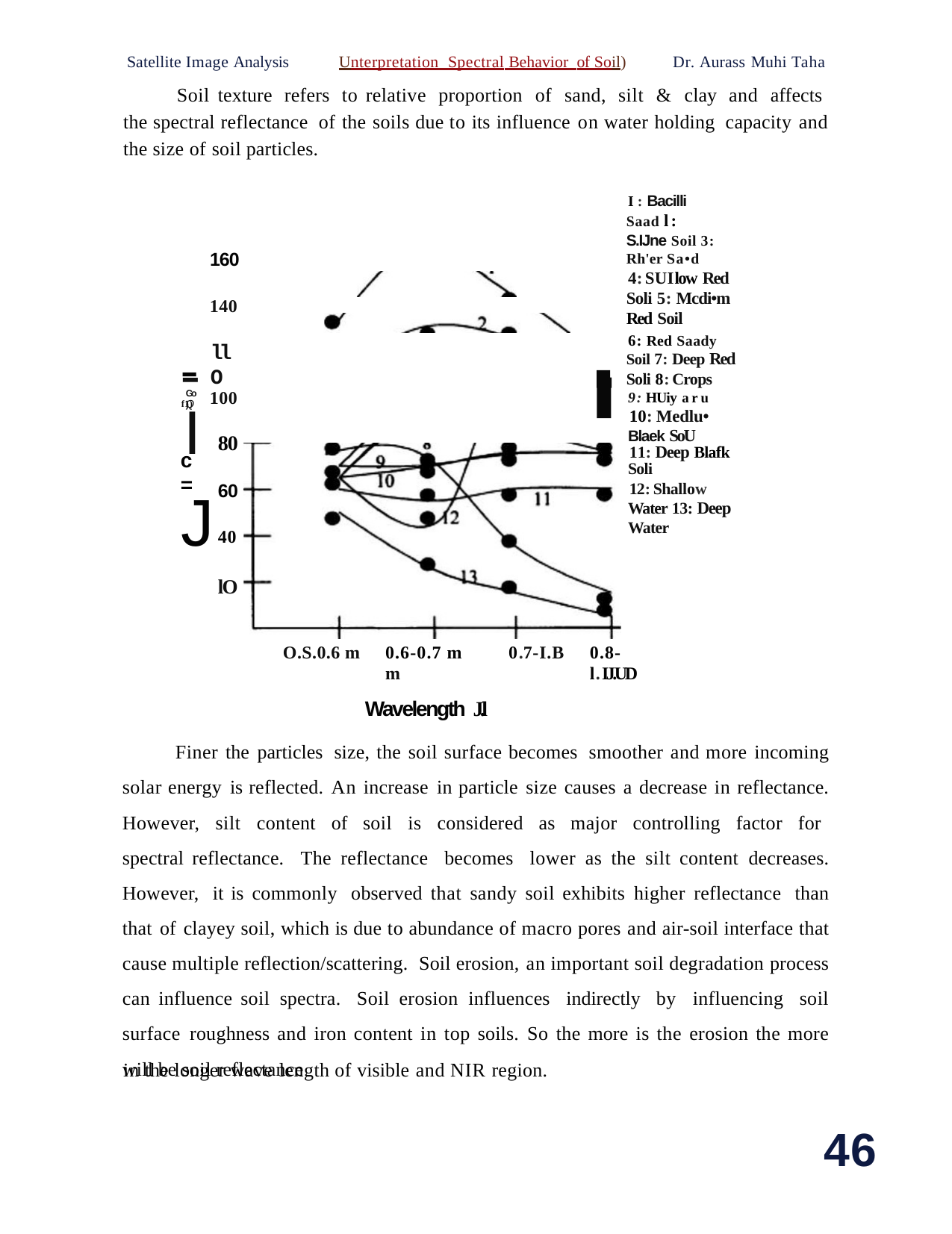

Satellite Image Analysis	Unterpretation  Spectral Behavior  of Soil)	Dr. Aurass Muhi Taha

Soil texture  refers  to relative  proportion  of  sand,  silt  &  clay  and  affects  the spectral reflectance  of the soils due to its influence on water holding  capacity and the size of soil particles.
I :Bacilli Saad l: S.IJne Soil 3: Rh'er Sa•d
4:SUIlow Red Soli 5: Mcdi•m Red Soil
6: Red Saady Soil 7:Deep Red Soli 8:Crops
9: HUiy aru
10:Medlu•  Blaek SoU
11:Deep Blafk Soli
12:Shallow Water 13: Deep Water
160

-f1)
140

-
llO

100
Go)
I
Q
80

c=
60
J
40
lO
O.S.0.6 m
0.6-0.7 m	0.7-I.B m

Wavelength J.l
0.8-l.IJ.UD
Finer the particles  size, the soil surface becomes  smoother and more incoming solar energy is reflected. An increase in particle size causes a decrease in reflectance. However,  silt  content  of  soil  is  considered  as  major  controlling  factor  for  spectral reflectance.  The reflectance  becomes  lower as the silt content decreases. However,  it is commonly  observed that sandy soil exhibits higher reflectance  than that of clayey soil, which is due to abundance of macro pores and air-soil interface that cause multiple reflection/scattering.  Soil erosion, an important soil degradation process can influence soil spectra.  Soil erosion influences  indirectly  by  influencing  soil surface roughness and iron content in top soils. So the more is the erosion the more will be soil reflectance
in the longer wave length of visible and NIR region.
46